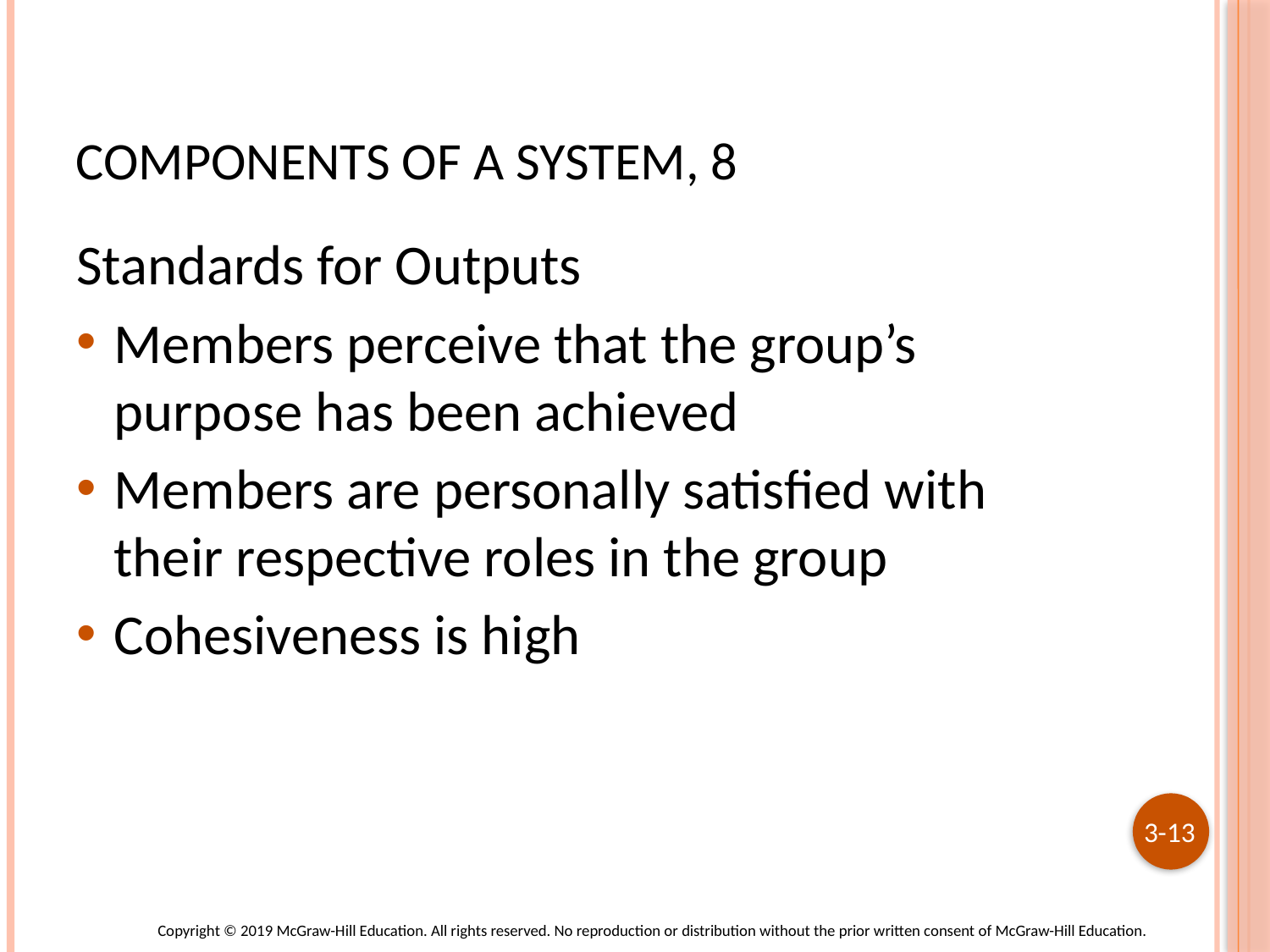

# Components of a System, 8
Standards for Outputs
Members perceive that the group’s purpose has been achieved
Members are personally satisfied with their respective roles in the group
Cohesiveness is high